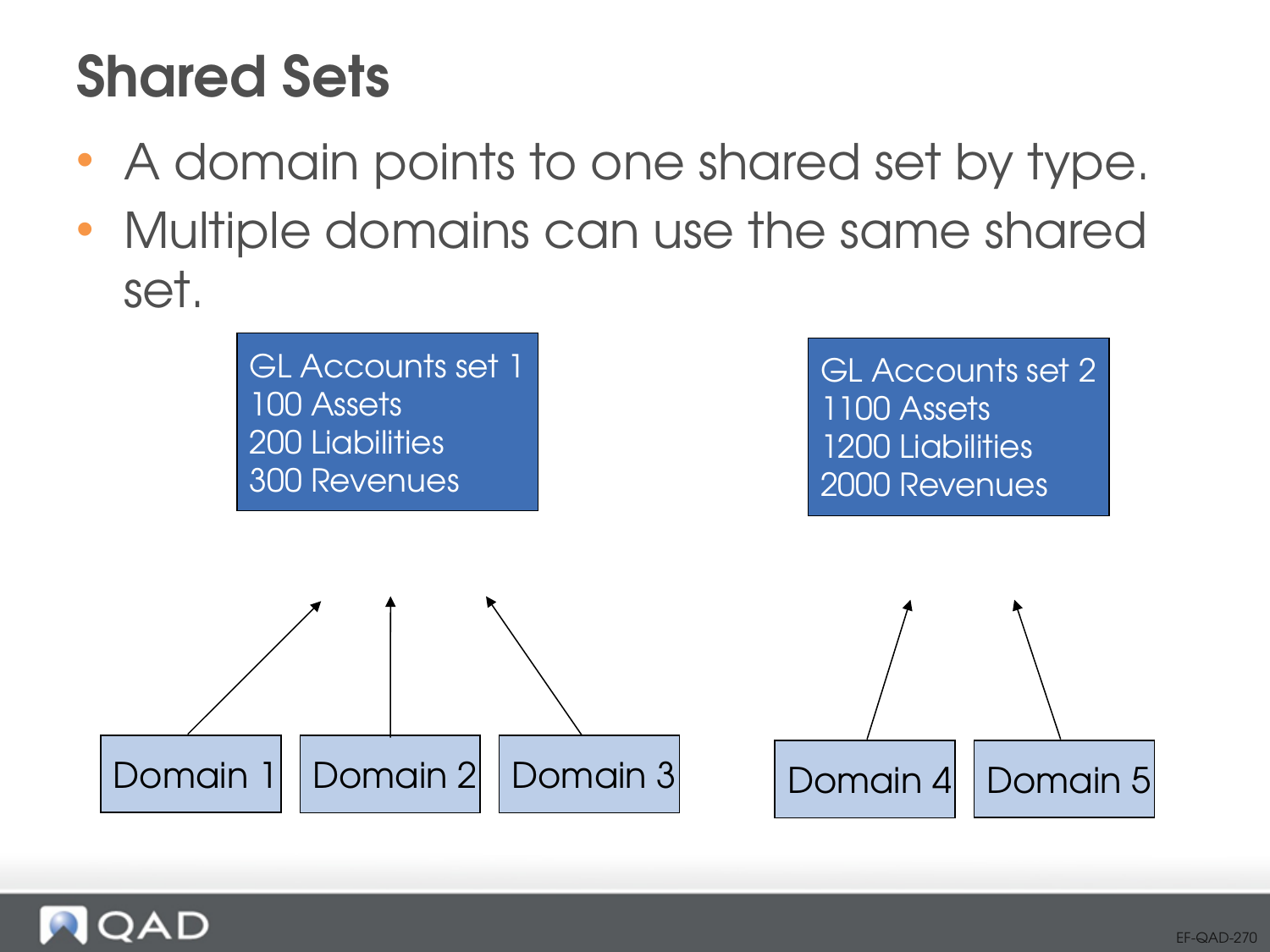

# Shared Sets
A domain points to one shared set by type.
Multiple domains can use the same shared set.

GL Accounts set 1
100 Assets
200 Liabilities
300 Revenues

Domain 1
Domain 2
Domain 3
GL Accounts set 2
1100 Assets
1200 Liabilities
2000 Revenues

Domain 5
Domain 4
EF-QAD-270